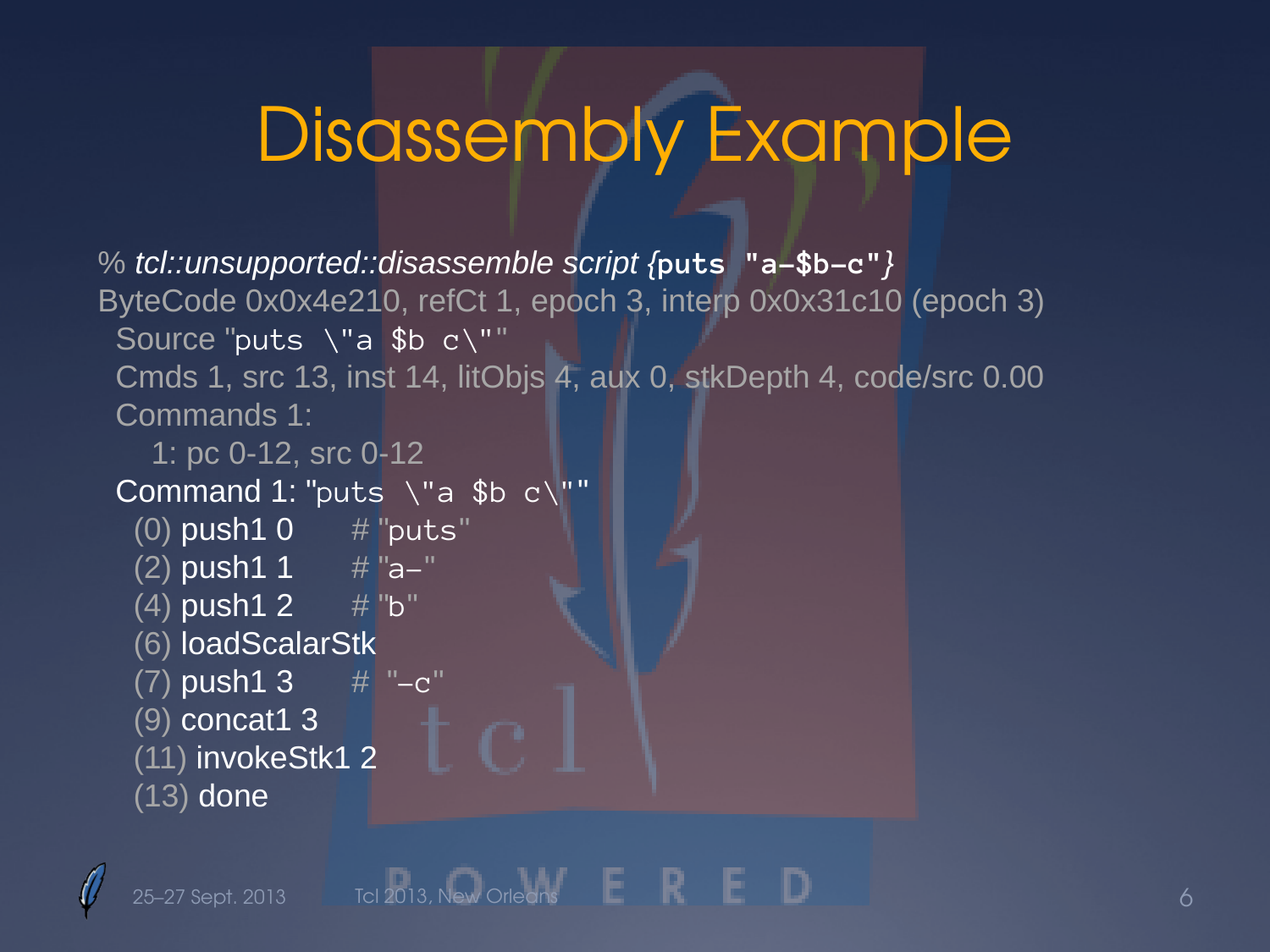

# Disassembly Example
% tcl::unsupported::disassemble script {puts "a-$b-c"}
ByteCode 0x0x4e210, refCt 1, epoch 3, interp 0x0x31c10 (epoch 3)
  Source "puts \"a $b c\""
  Cmds 1, src 13, inst 14, litObjs 4, aux 0, stkDepth 4, code/src 0.00
  Commands 1:
      1: pc 0-12, src 0-12
  Command 1: "puts \"a $b c\""
    (0) push1 0 	# "puts"
    (2) push1 1 	# "a-"
    (4) push1 2 	# "b"
    (6) loadScalarStk
    (7) push1 3 	#  "-c"
    (9) concat1 3
    (11) invokeStk1 2
    (13) done
25–27 Sept. 2013
Tcl 2013, New Orleans
6